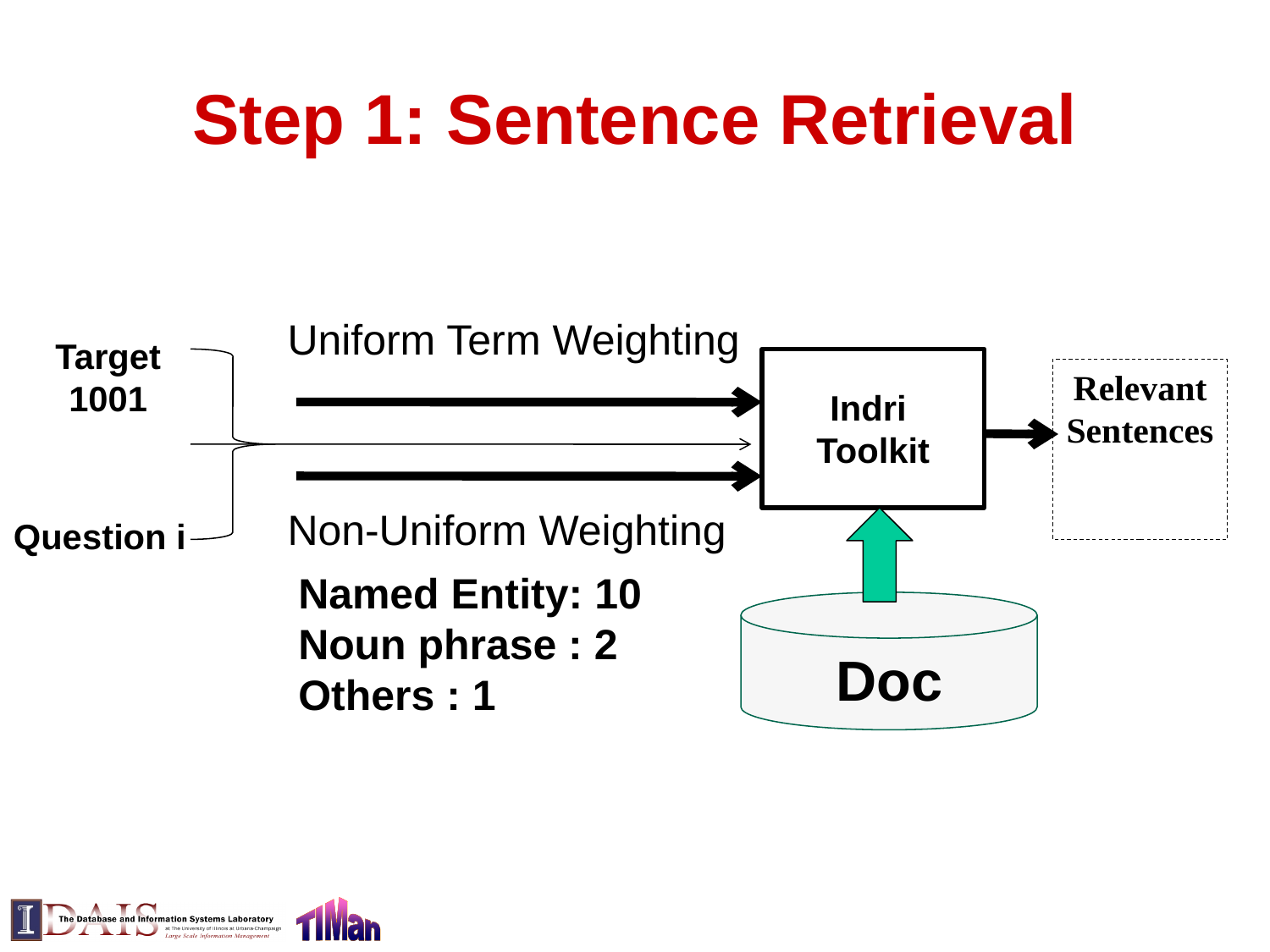

# Step 1: Sentence Retrieval
Uniform Term Weighting
Non-Uniform Weighting
Named Entity: 10
Noun phrase : 2
Others : 1
Target
1001

Indri
Toolkit
Relevant Sentences
Question i

Doc